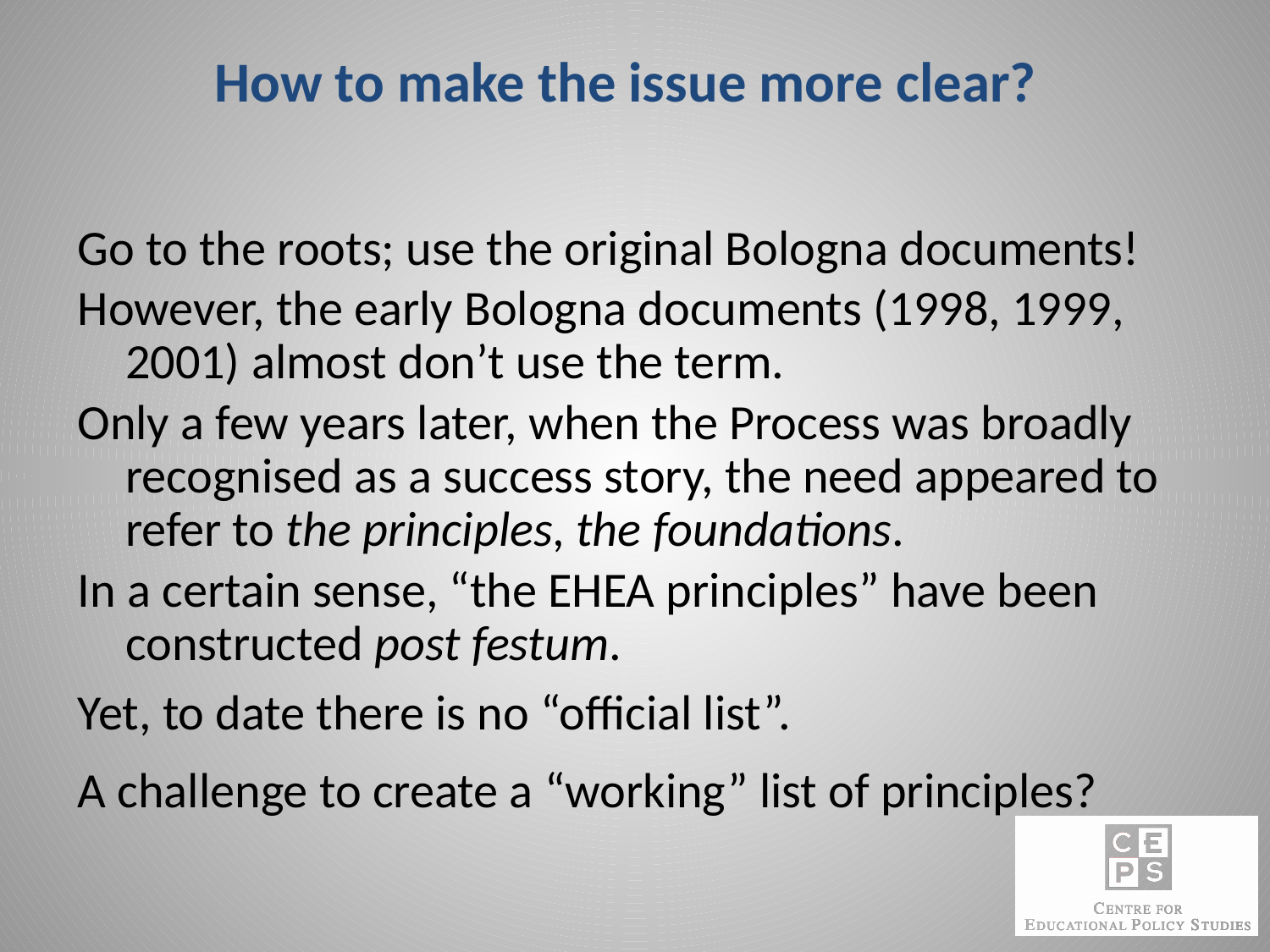

How to make the issue more clear?
Go to the roots; use the original Bologna documents!
However, the early Bologna documents (1998, 1999, 2001) almost don’t use the term.
Only a few years later, when the Process was broadly recognised as a success story, the need appeared to refer to the principles, the foundations.
In a certain sense, “the EHEA principles” have been constructed post festum.
Yet, to date there is no “official list”.
A challenge to create a “working” list of principles?